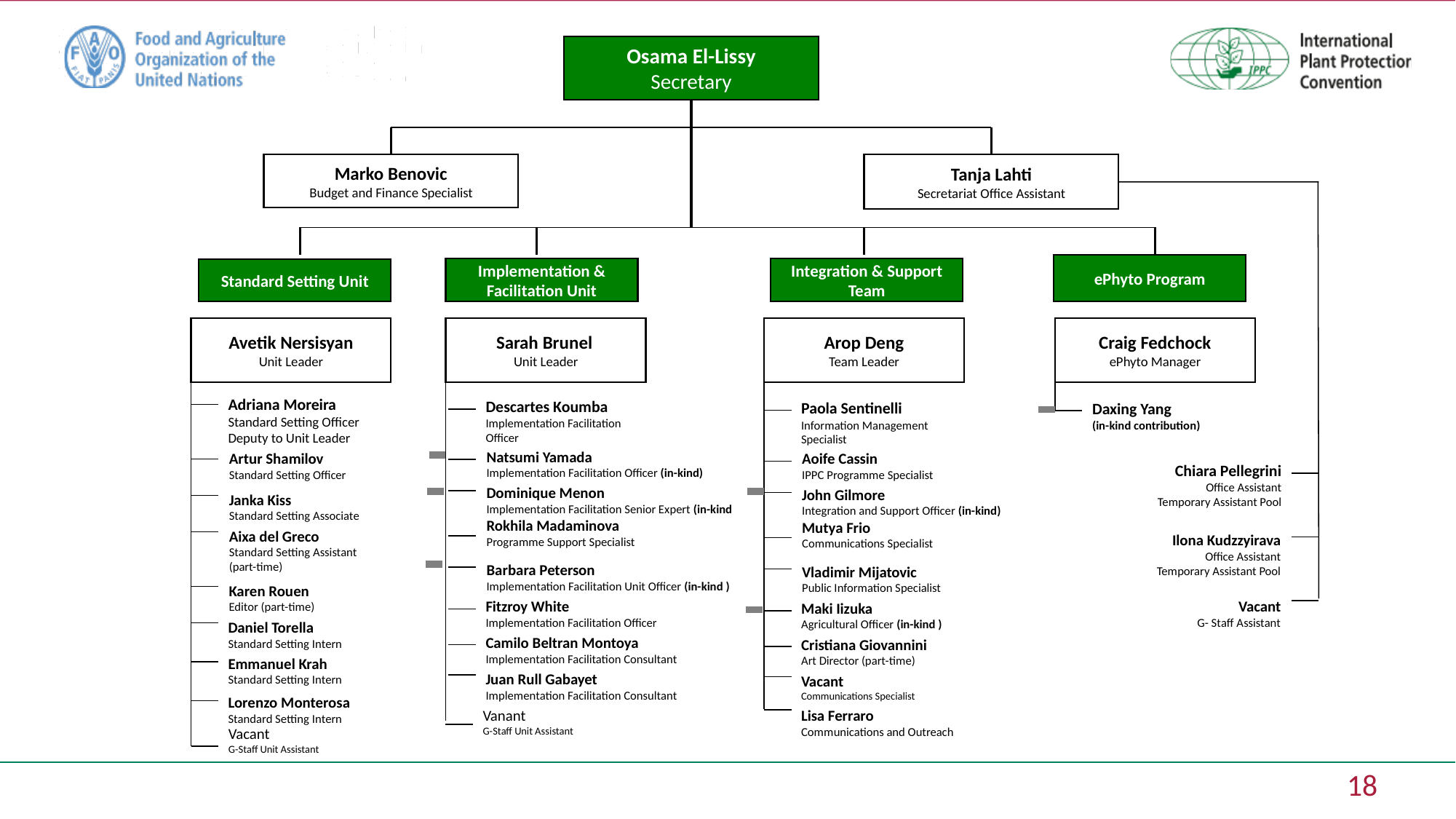

Osama El-Lissy
Secretary
Marko Benovic
Budget and Finance Specialist
Tanja Lahti
Secretariat Office Assistant
ePhyto Program
Implementation & Facilitation Unit
Integration & Support Team
Standard Setting Unit
Avetik Nersisyan
Unit Leader
Sarah Brunel
Unit Leader
Arop Deng
Team Leader
Craig Fedchock
ePhyto Manager
Adriana Moreira
Standard Setting Officer
Deputy to Unit Leader
Descartes Koumba
Implementation Facilitation Officer
Paola Sentinelli
Information Management Specialist
Daxing Yang
(in-kind contribution)
Natsumi Yamada
Implementation Facilitation Officer (in-kind)

Artur Shamilov
Standard Setting Officer
Aoife Cassin
IPPC Programme Specialist

Chiara Pellegrini
Office Assistant
Temporary Assistant Pool
Dominique Menon
Implementation Facilitation Senior Expert (in-kind
Rokhila Madaminova
Programme Support Specialist
John Gilmore
Integration and Support Officer (in-kind)
Mutya Frio
Communications Specialist
Janka Kiss
Standard Setting Associate
Aixa del Greco
Standard Setting Assistant (part-time)
Ilona Kudzzyirava
Office Assistant
Temporary Assistant Pool

Barbara Peterson
Implementation Facilitation Unit Officer (in-kind )
Vladimir Mijatovic
Public Information Specialist
Karen Rouen
Editor (part-time)
Fitzroy White
Implementation Facilitation Officer
Vacant
G- Staff Assistant
Maki Iizuka
Agricultural Officer (in-kind )
Daniel Torella
Standard Setting Intern
Camilo Beltran Montoya
Implementation Facilitation Consultant
Cristiana Giovannini
Art Director (part-time)
Emmanuel Krah
Standard Setting Intern
Juan Rull Gabayet
Implementation Facilitation Consultant
Vacant
Communications Specialist
Lorenzo Monterosa
Standard Setting Intern
Vanant
G-Staff Unit Assistant
Lisa Ferraro
Communications and Outreach
Vacant
G-Staff Unit Assistant